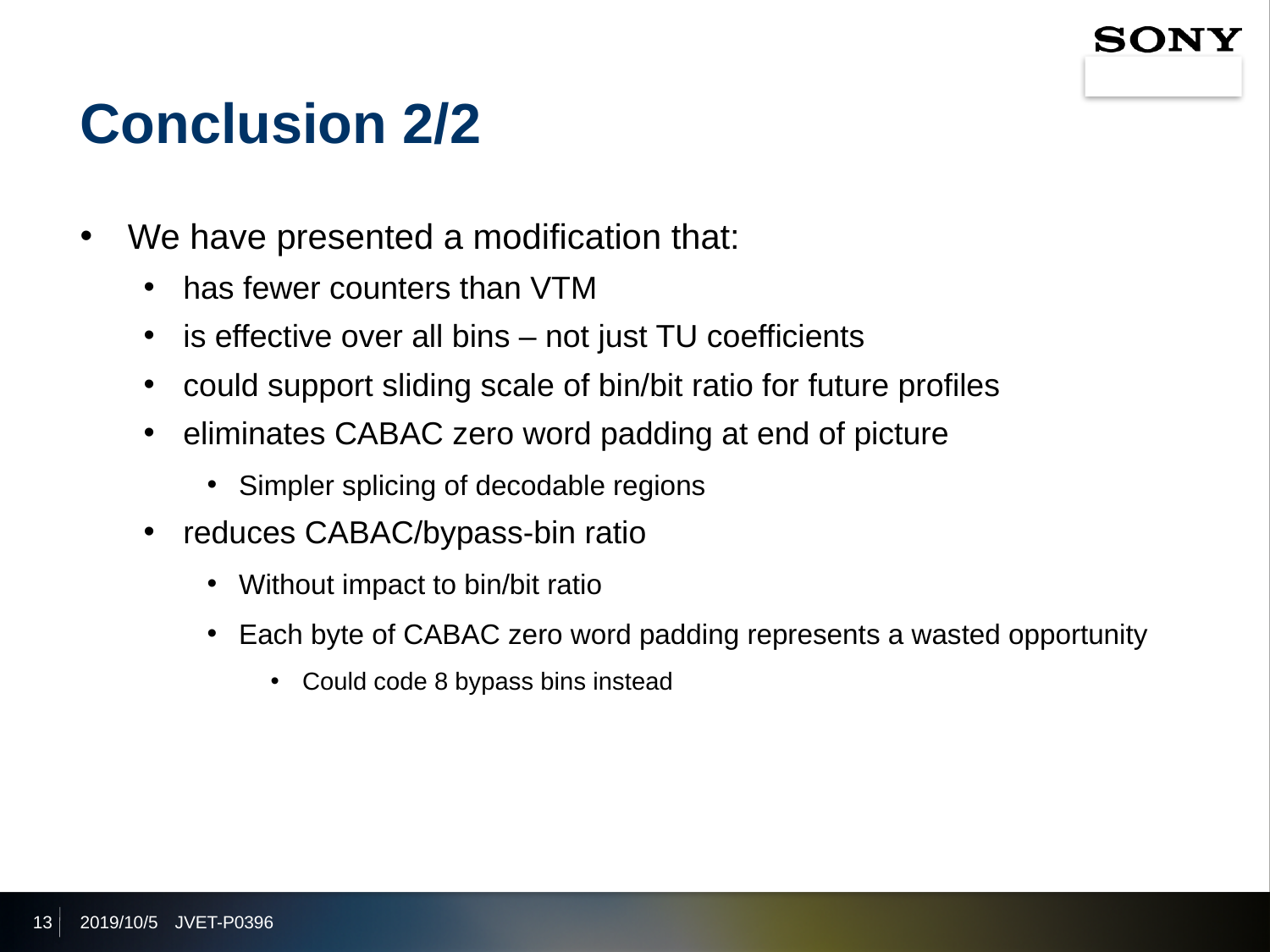

# Conclusion 2/2

We have presented a modification that:
has fewer counters than VTM
is effective over all bins – not just TU coefficients
could support sliding scale of bin/bit ratio for future profiles
eliminates CABAC zero word padding at end of picture
Simpler splicing of decodable regions
reduces CABAC/bypass-bin ratio
Without impact to bin/bit ratio
Each byte of CABAC zero word padding represents a wasted opportunity
Could code 8 bypass bins instead
13
2019/10/5
JVET-P0396